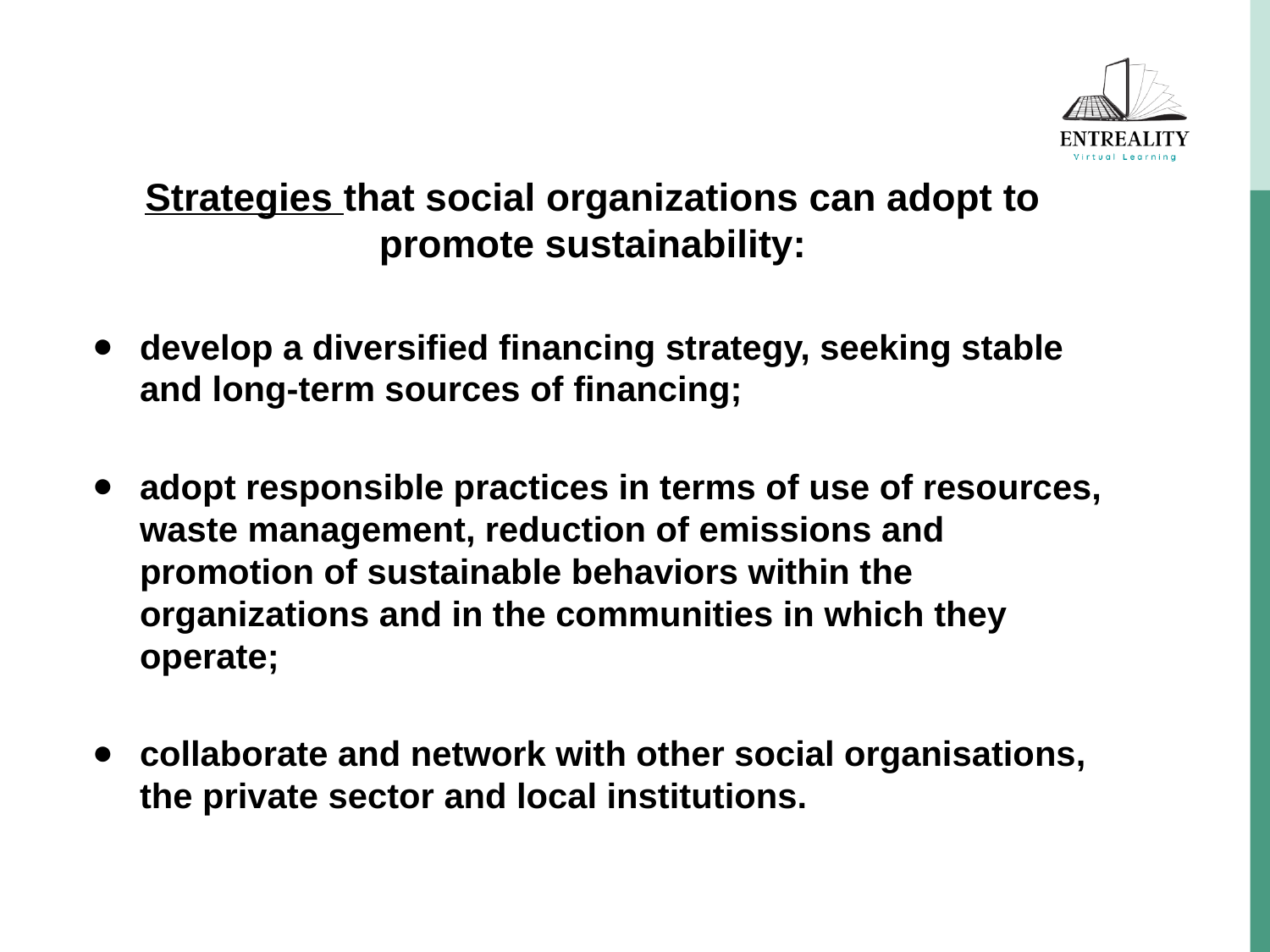

Strategies that social organizations can adopt to promote sustainability:

develop a diversified financing strategy, seeking stable and long-term sources of financing;

adopt responsible practices in terms of use of resources, waste management, reduction of emissions and promotion of sustainable behaviors within the organizations and in the communities in which they operate;

collaborate and network with other social organisations, the private sector and local institutions.